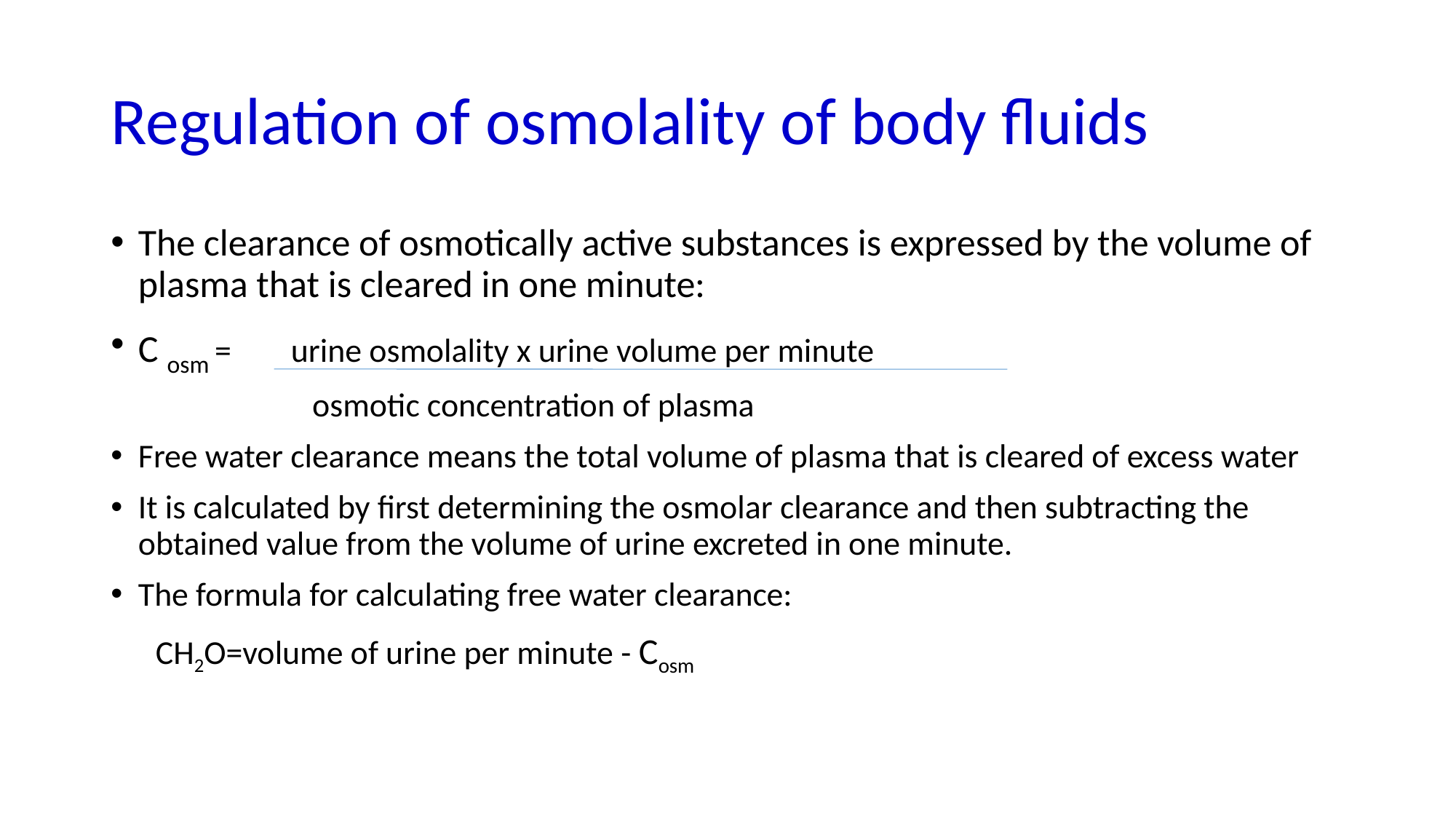

# Regulation of osmolality of body fluids
The clearance of osmotically active substances is expressed by the volume of plasma that is cleared in one minute:
C osm =        urine osmolality x urine volume per minute
                           osmotic concentration of plasma
Free water clearance means the total volume of plasma that is cleared of excess water
It is calculated by first determining the osmolar clearance and then subtracting the obtained value from the volume of urine excreted in one minute.
The formula for calculating free water clearance:
      CH2O=volume of urine per minute - Cosm